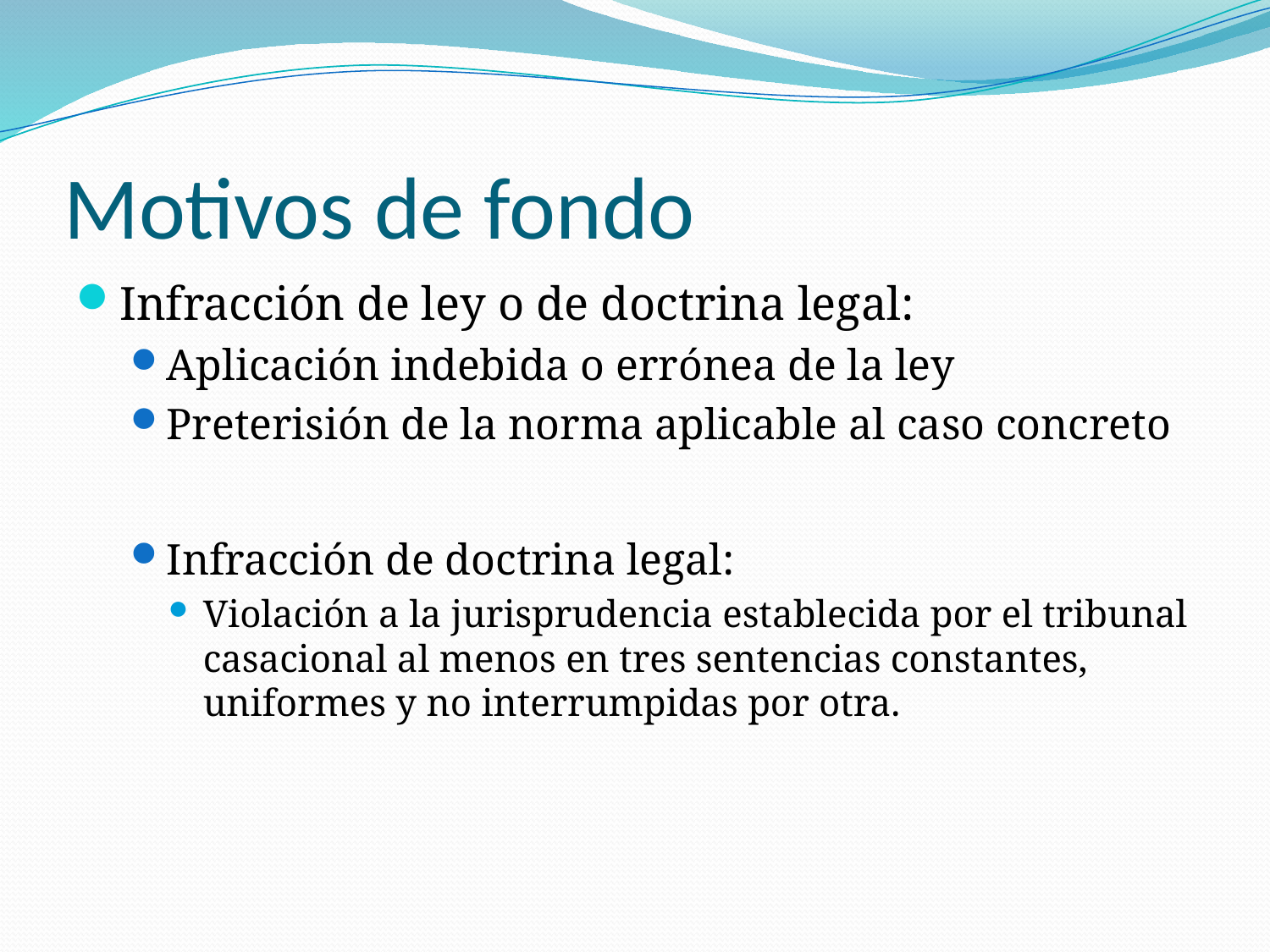

# Motivos de fondo
Infracción de ley o de doctrina legal:
Aplicación indebida o errónea de la ley
Preterisión de la norma aplicable al caso concreto

Infracción de doctrina legal:
Violación a la jurisprudencia establecida por el tribunal casacional al menos en tres sentencias constantes, uniformes y no interrumpidas por otra.